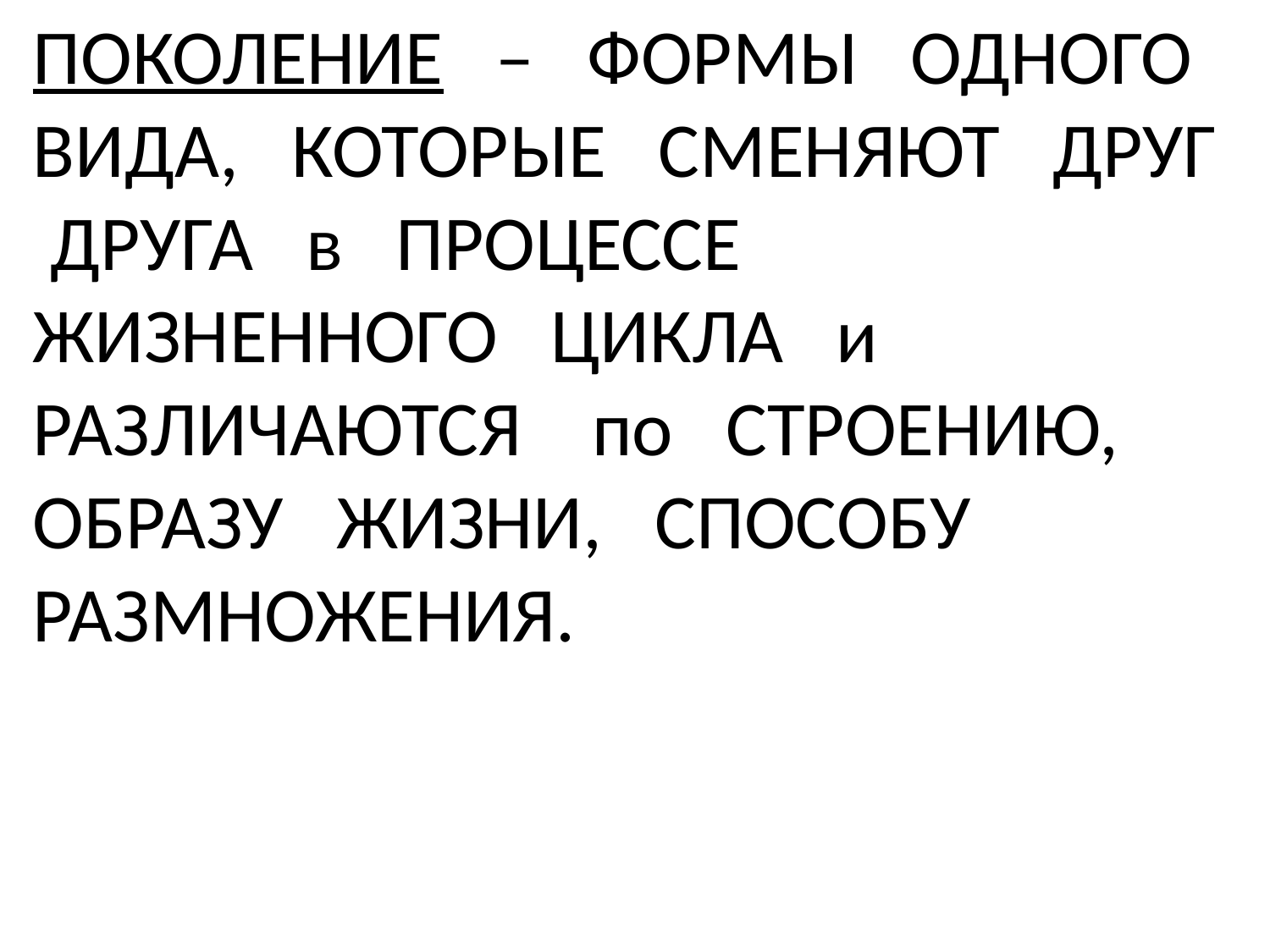

# ПОКОЛЕНИЕ   –   ФОРМЫ   ОДНОГО   ВИДА,   КОТОРЫЕ   СМЕНЯЮТ   ДРУГ   ДРУГА   в   ПРОЦЕССЕ   ЖИЗНЕННОГО   ЦИКЛА   и   РАЗЛИЧАЮТСЯ    по   СТРОЕНИЮ,   ОБРАЗУ   ЖИЗНИ,   СПОСОБУ   РАЗМНОЖЕНИЯ.